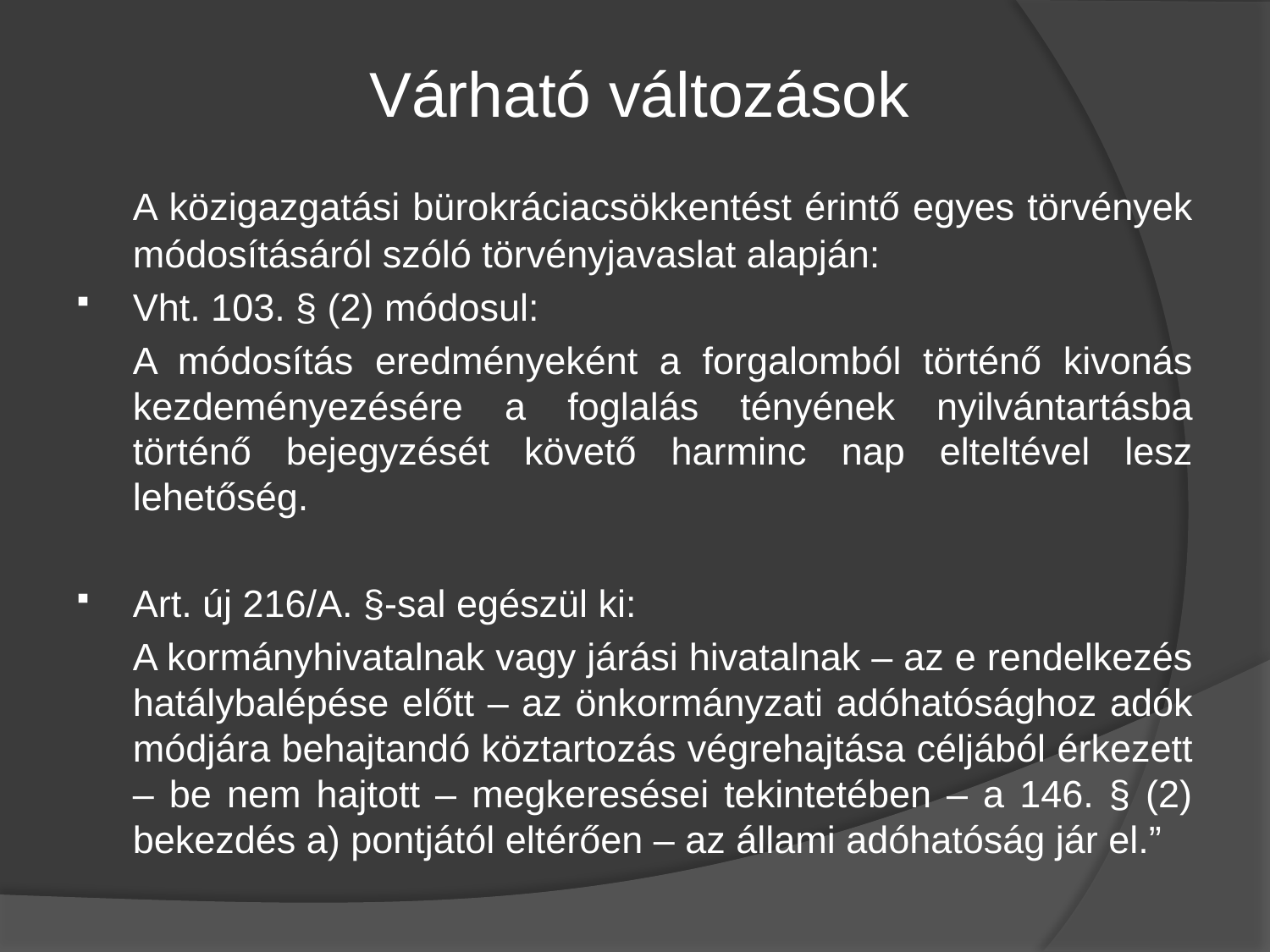

# Várható változások
	A közigazgatási bürokráciacsökkentést érintő egyes törvények módosításáról szóló törvényjavaslat alapján:
Vht. 103. § (2) módosul:
	A módosítás eredményeként a forgalomból történő kivonás kezdeményezésére a foglalás tényének nyilvántartásba történő bejegyzését követő harminc nap elteltével lesz lehetőség.

Art. új 216/A. §-sal egészül ki:
	A kormányhivatalnak vagy járási hivatalnak – az e rendelkezés hatálybalépése előtt – az önkormányzati adóhatósághoz adók módjára behajtandó köztartozás végrehajtása céljából érkezett – be nem hajtott – megkeresései tekintetében – a 146. § (2) bekezdés a) pontjától eltérően – az állami adóhatóság jár el.”